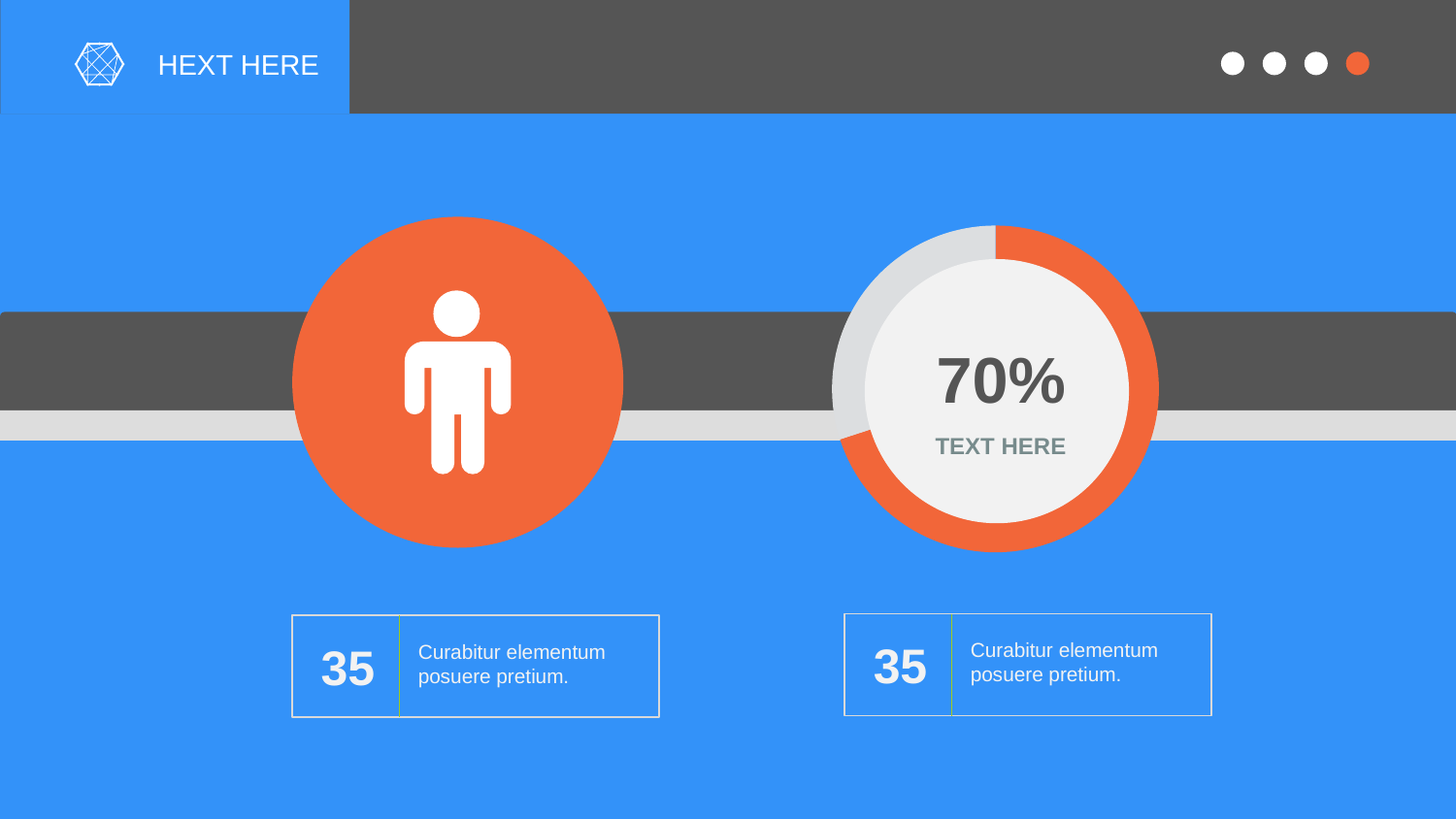

HEXT HERE

### Chart

| Category | Region 1 |
|---|---|
| Active | 70.0 |
| non Active | 30.0 |
70%
TEXT HERE

35
Curabitur elementum posuere pretium.

35
Curabitur elementum posuere pretium.